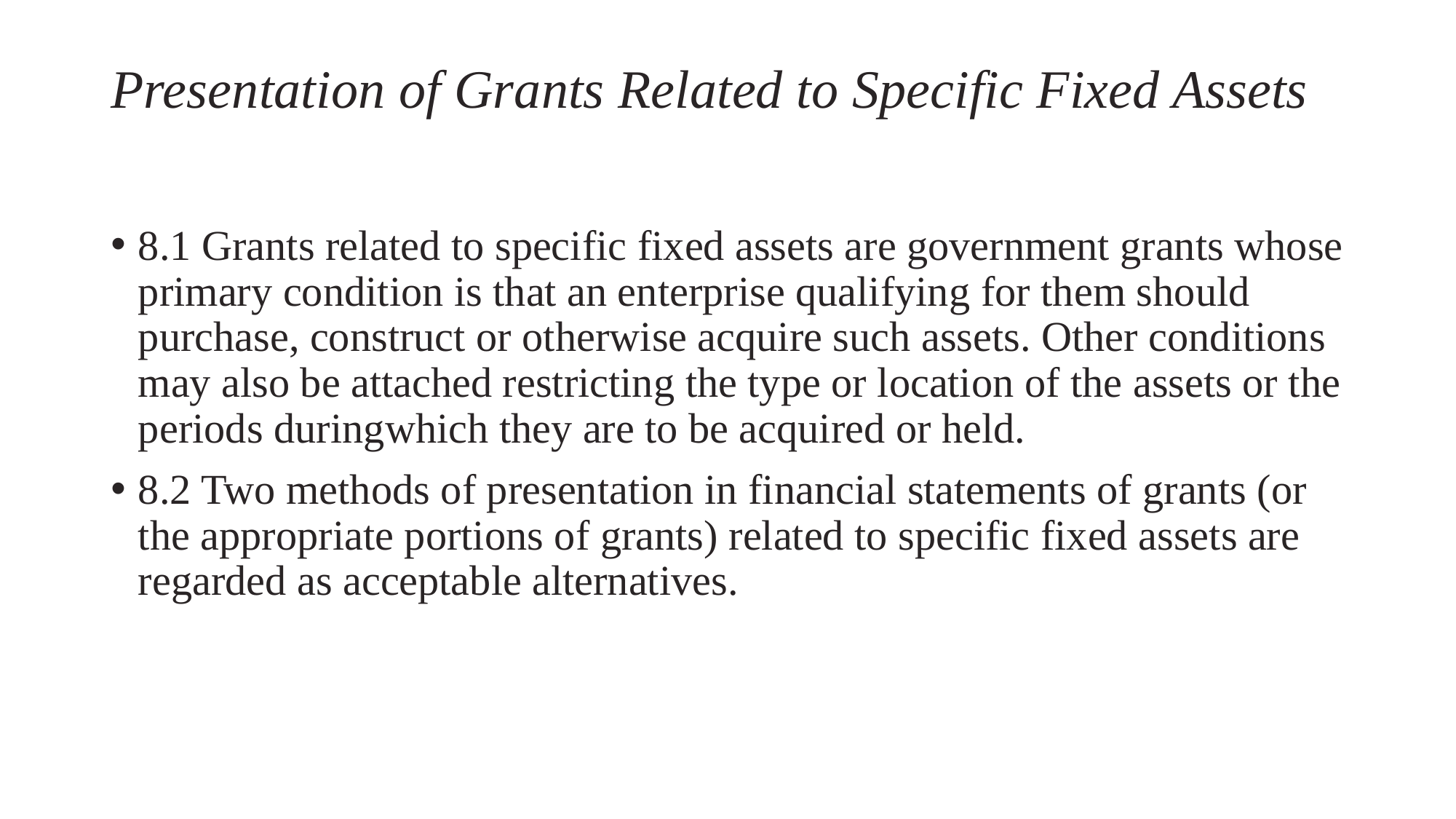

# Presentation of Grants Related to Specific Fixed Assets
8.1 Grants related to specific fixed assets are government grants whose primary condition is that an enterprise qualifying for them should purchase, construct or otherwise acquire such assets. Other conditions may also be attached restricting the type or location of the assets or the periods duringwhich they are to be acquired or held.
8.2 Two methods of presentation in financial statements of grants (or the appropriate portions of grants) related to specific fixed assets are regarded as acceptable alternatives.